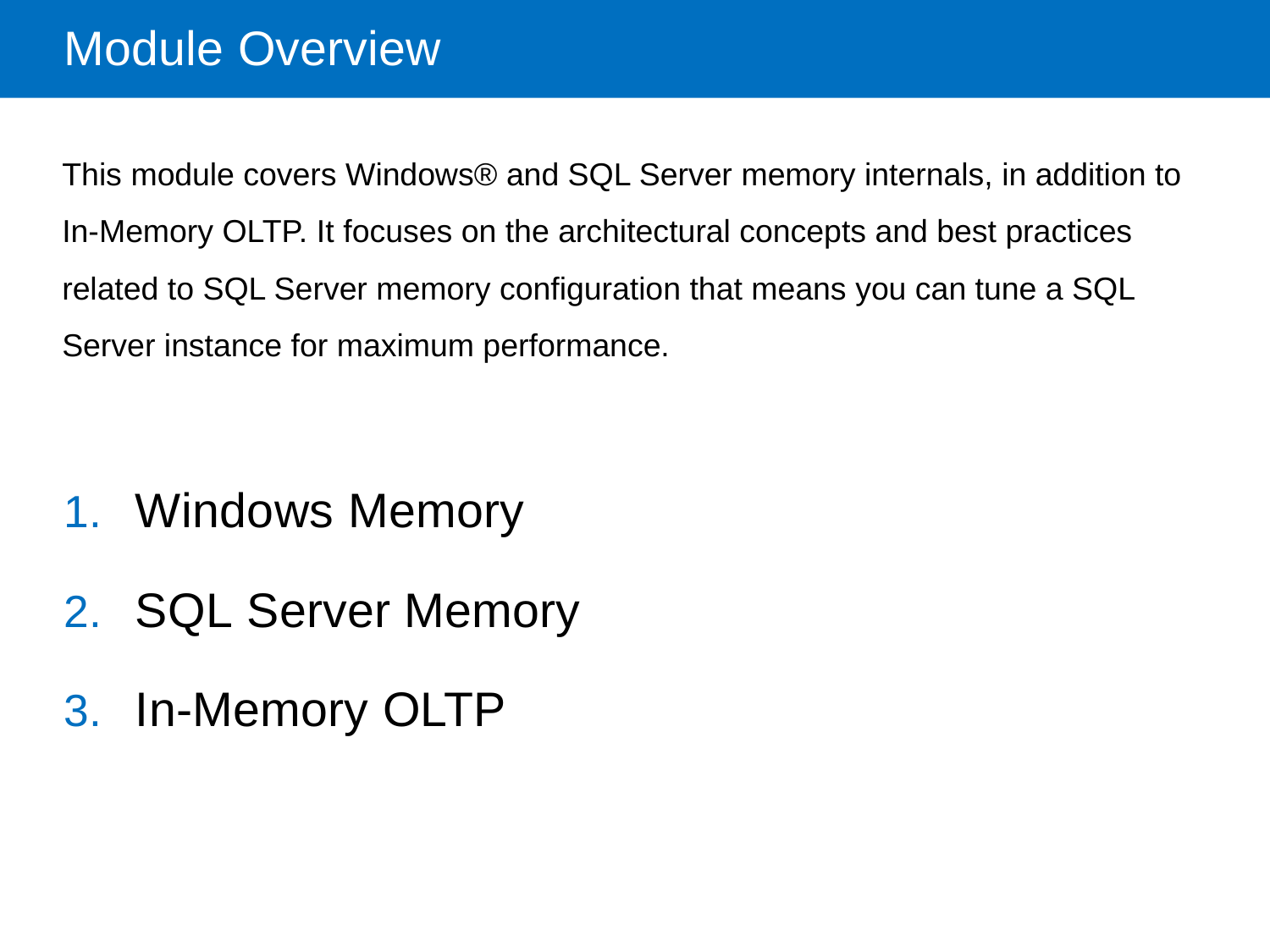

Module Overview

This module covers Windows® and SQL Server memory internals, in addition to In-Memory OLTP. It focuses on the architectural concepts and best practices related to SQL Server memory configuration that means you can tune a SQL Server instance for maximum performance.

Windows Memory
SQL Server Memory
In-Memory OLTP